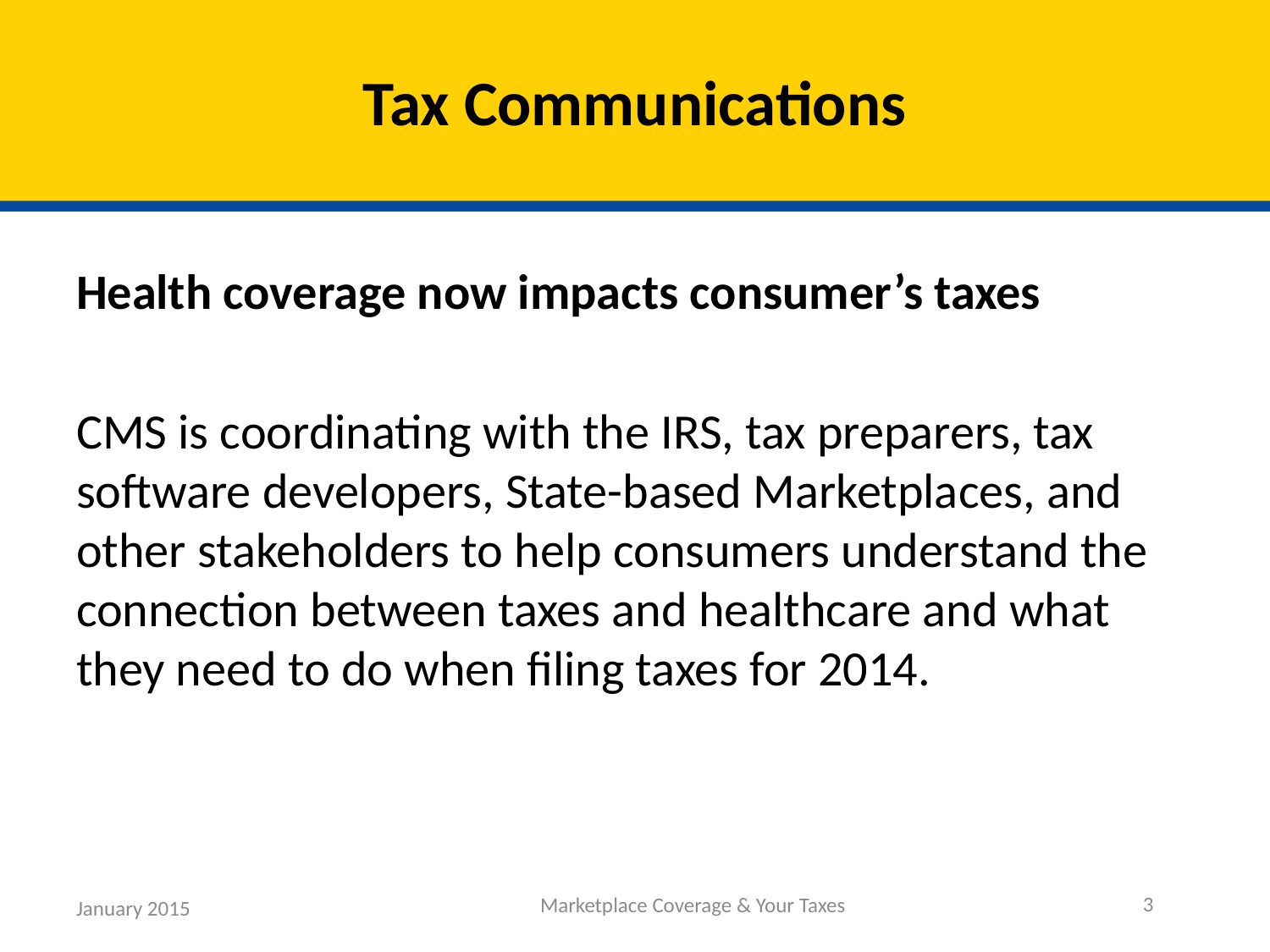

# Tax Communications
Health coverage now impacts consumer’s taxes

CMS is coordinating with the IRS, tax preparers, tax software developers, State-based Marketplaces, and other stakeholders to help consumers understand the connection between taxes and healthcare and what they need to do when filing taxes for 2014.
3
January 2015